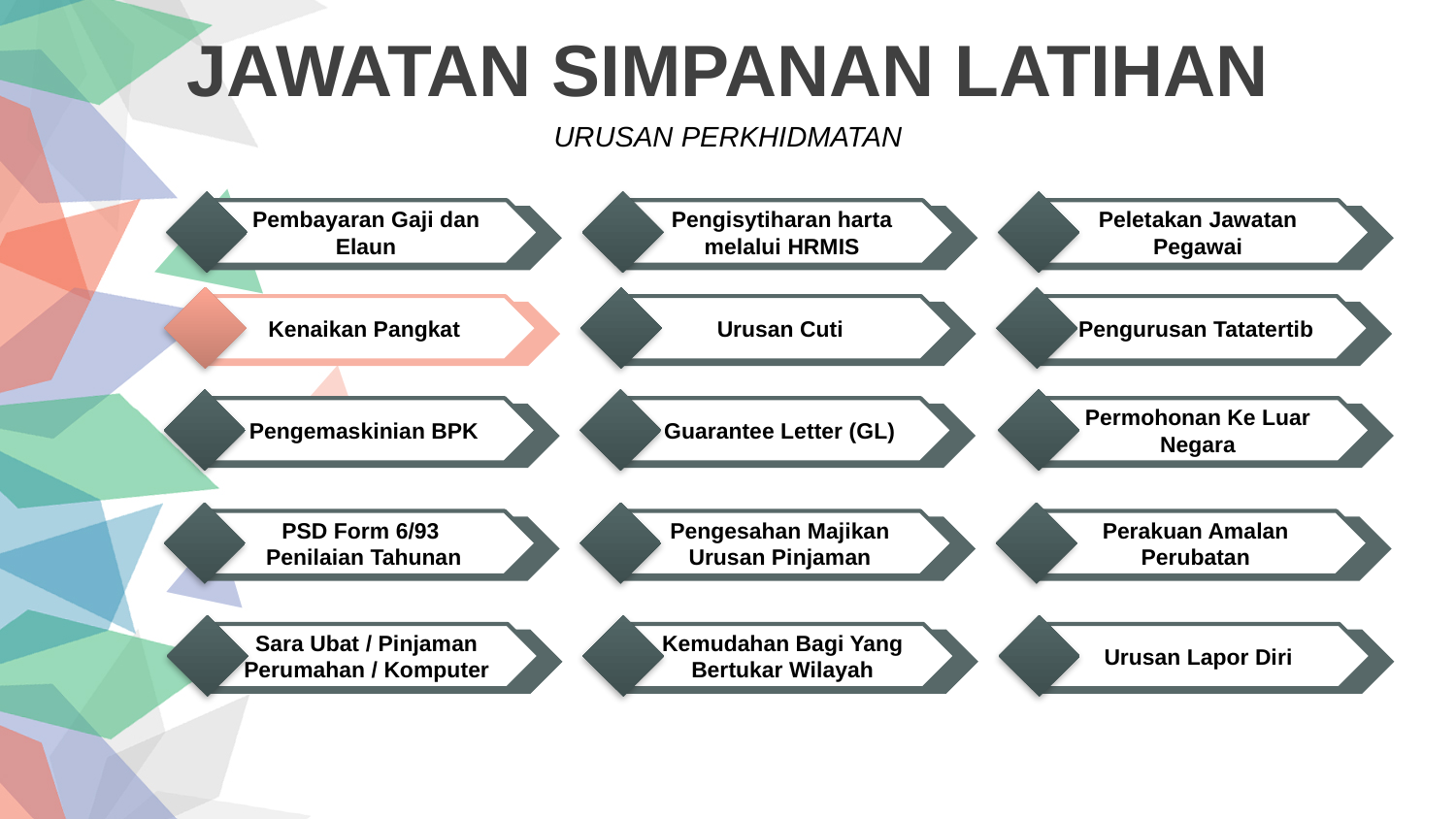

JAWATAN SIMPANAN LATIHAN
URUSAN PERKHIDMATAN

Pembayaran Gaji dan Elaun

Pengisytiharan harta melalui HRMIS

Peletakan Jawatan Pegawai

Kenaikan Pangkat

Urusan Cuti

Pengurusan Tatatertib

Pengemaskinian BPK

Guarantee Letter (GL)

Permohonan Ke Luar Negara

PSD Form 6/93
Penilaian Tahunan

Pengesahan Majikan Urusan Pinjaman

Perakuan Amalan Perubatan

Sara Ubat / Pinjaman Perumahan / Komputer

Kemudahan Bagi Yang Bertukar Wilayah

Urusan Lapor Diri